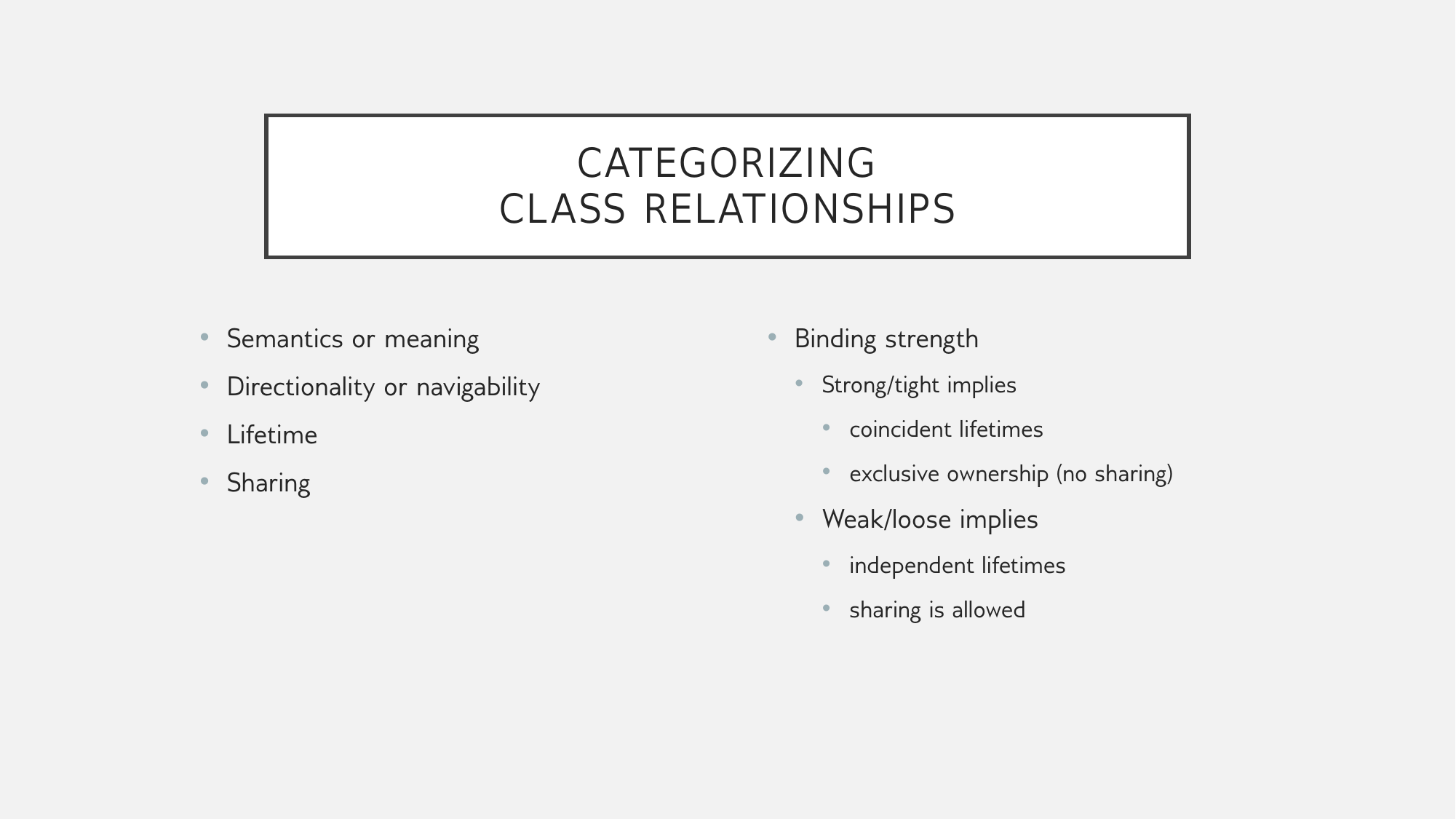

# Categorizing Class Relationships
Semantics or meaning
Directionality or navigability
Lifetime
Sharing
Binding strength
Strong/tight implies
coincident lifetimes
exclusive ownership (no sharing)
Weak/loose implies
independent lifetimes
sharing is allowed